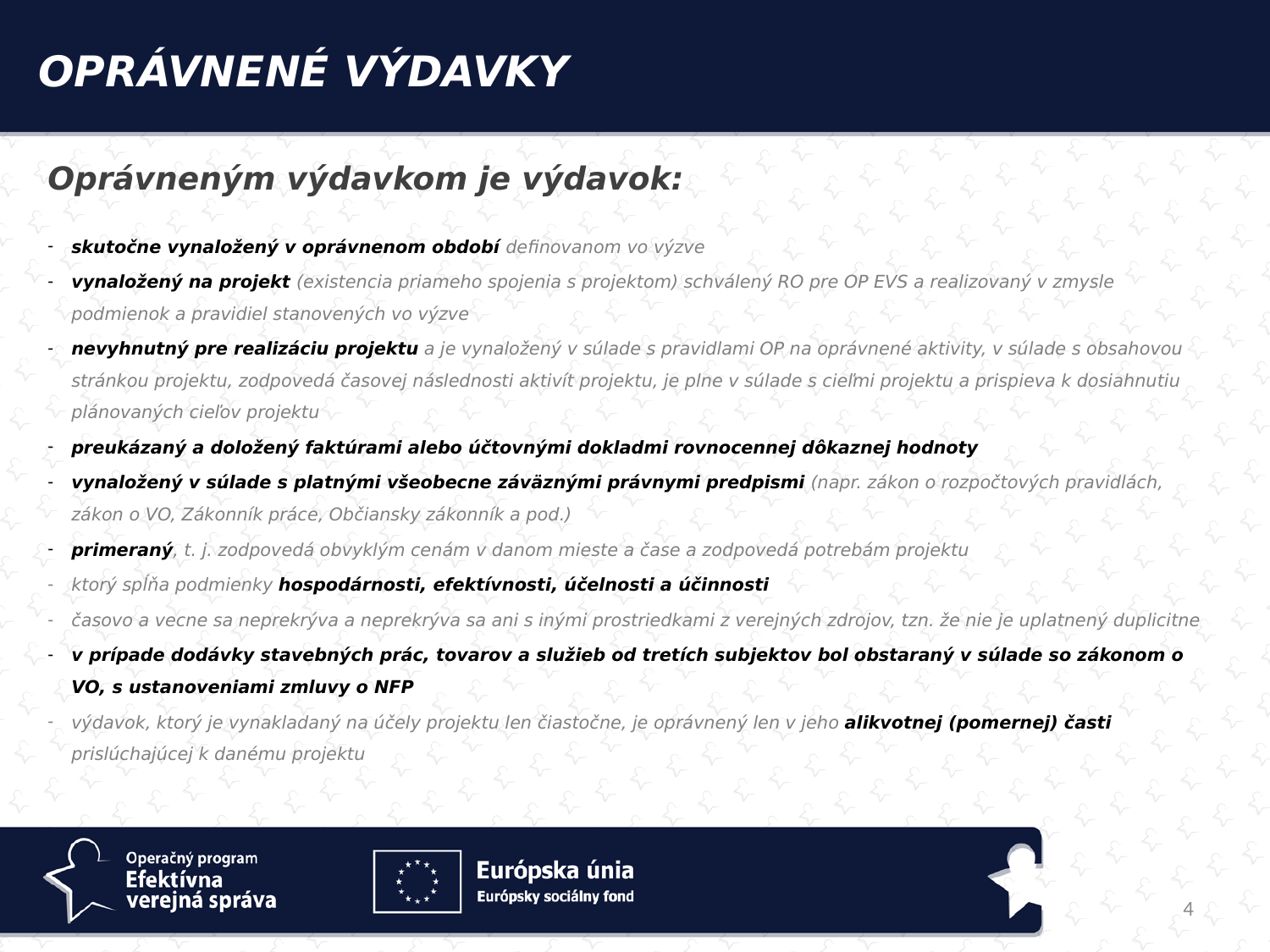

Oprávnené výdavky
Oprávneným výdavkom je výdavok:

skutočne vynaložený v oprávnenom období definovanom vo výzve
vynaložený na projekt (existencia priameho spojenia s projektom) schválený RO pre OP EVS a realizovaný v zmysle podmienok a pravidiel stanovených vo výzve
nevyhnutný pre realizáciu projektu a je vynaložený v súlade s pravidlami OP na oprávnené aktivity, v súlade s obsahovou stránkou projektu, zodpovedá časovej následnosti aktivít projektu, je plne v súlade s cieľmi projektu a prispieva k dosiahnutiu plánovaných cieľov projektu
preukázaný a doložený faktúrami alebo účtovnými dokladmi rovnocennej dôkaznej hodnoty
vynaložený v súlade s platnými všeobecne záväznými právnymi predpismi (napr. zákon o rozpočtových pravidlách, zákon o VO, Zákonník práce, Občiansky zákonník a pod.)
primeraný, t. j. zodpovedá obvyklým cenám v danom mieste a čase a zodpovedá potrebám projektu
ktorý spĺňa podmienky hospodárnosti, efektívnosti, účelnosti a účinnosti
časovo a vecne sa neprekrýva a neprekrýva sa ani s inými prostriedkami z verejných zdrojov, tzn. že nie je uplatnený duplicitne
v prípade dodávky stavebných prác, tovarov a služieb od tretích subjektov bol obstaraný v súlade so zákonom o VO, s ustanoveniami zmluvy o NFP
výdavok, ktorý je vynakladaný na účely projektu len čiastočne, je oprávnený len v jeho alikvotnej (pomernej) časti prislúchajúcej k danému projektu

4